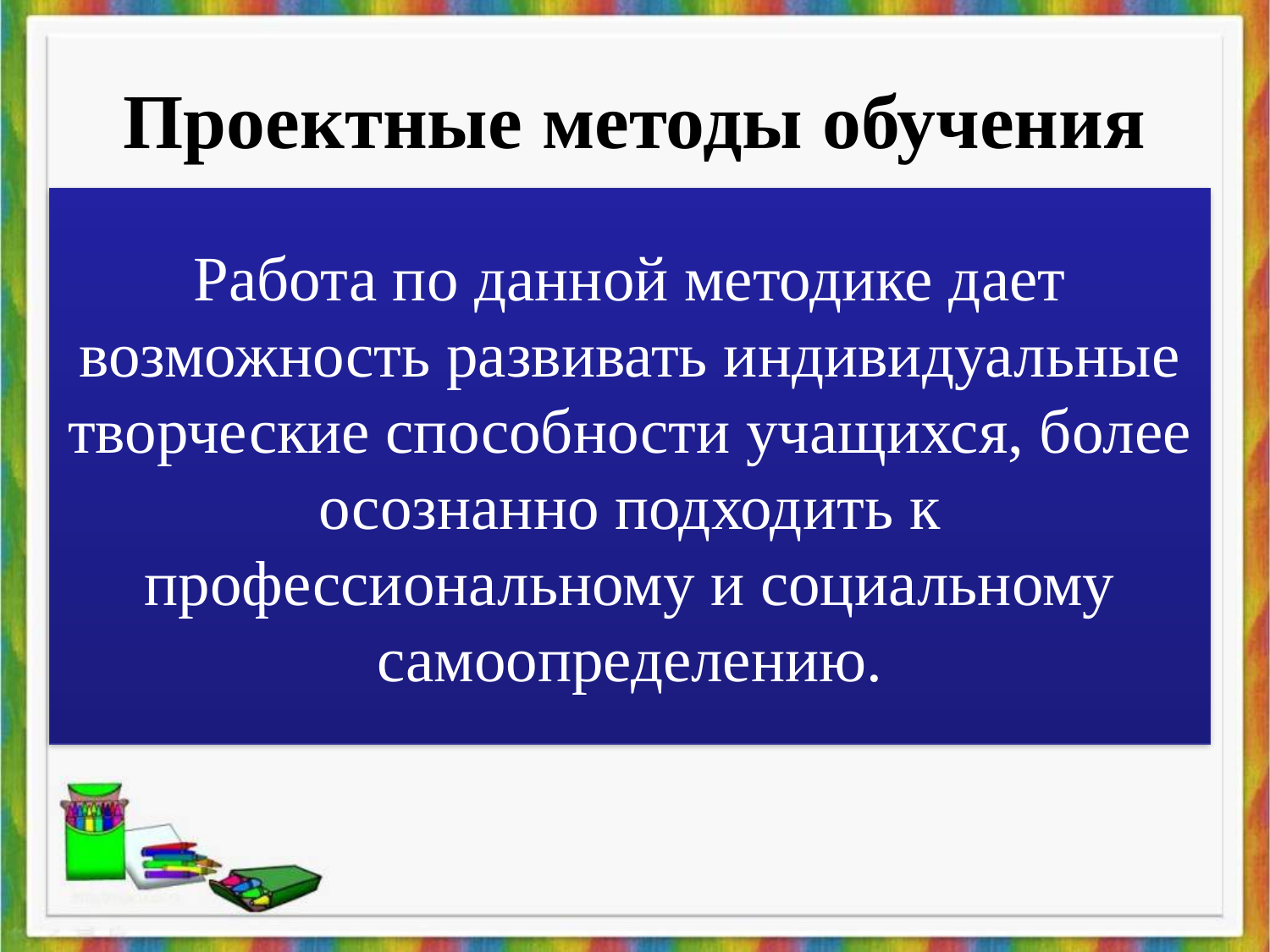

# Проектные методы обучения
Работа по данной методике дает возможность развивать индивидуальные творческие способности учащихся, более осознанно подходить к профессиональному и социальному самоопределению.